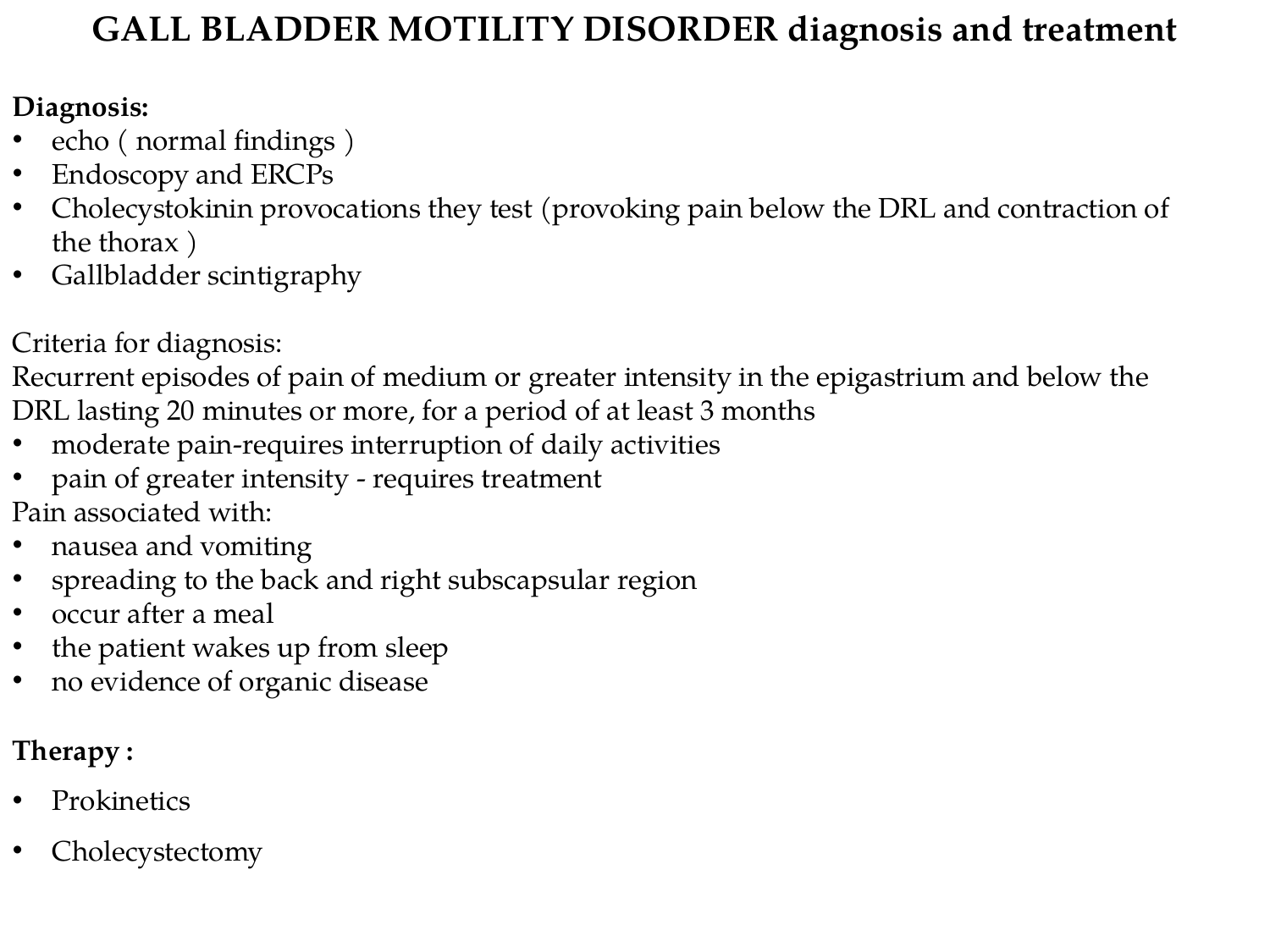

GALL BLADDER MOTILITY DISORDER diagnosis and treatment

Diagnosis:
echo ( normal findings )
Endoscopy and ERCPs
Cholecystokinin provocations they test (provoking pain below the DRL and contraction of the thorax )
Gallbladder scintigraphy

Criteria for diagnosis:
Recurrent episodes of pain of medium or greater intensity in the epigastrium and below the DRL lasting 20 minutes or more, for a period of at least 3 months
moderate pain-requires interruption of daily activities
pain of greater intensity - requires treatment
Pain associated with:
nausea and vomiting
spreading to the back and right subscapsular region
occur after a meal
the patient wakes up from sleep
no evidence of organic disease

Therapy :
Prokinetics
Cholecystectomy